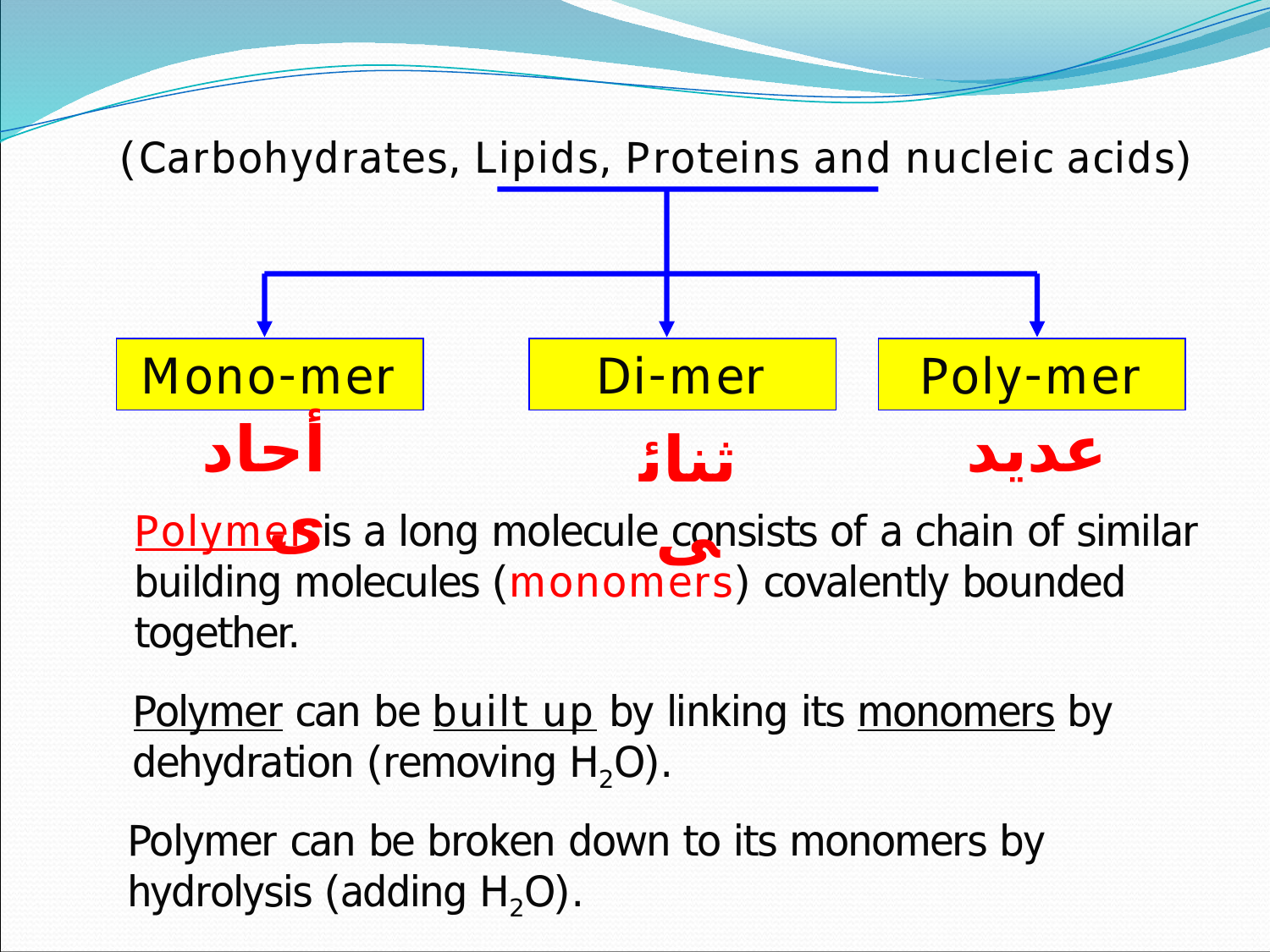

(Carbohydrates, Lipids, Proteins and nucleic acids)

Mono-mer
Di-mer
Poly-mer
أحادى
عديد
ثنائى
Polymer is a long molecule consists of a chain of similar building molecules (monomers) covalently bounded together.
Polymer can be built up by linking its monomers by dehydration (removing H2O).
Polymer can be broken down to its monomers by hydrolysis (adding H2O).